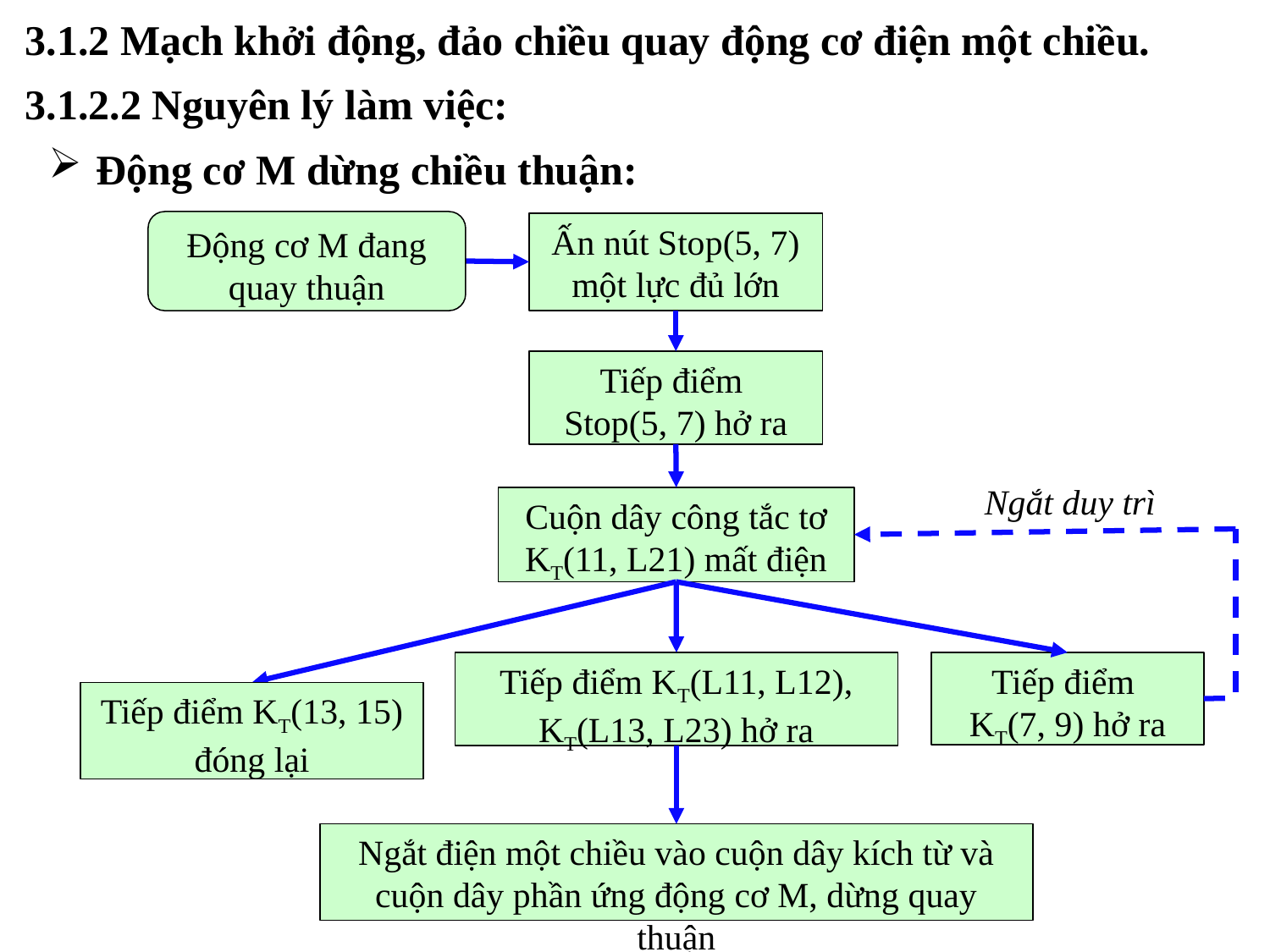

3.1.2 Mạch khởi động, đảo chiều quay động cơ điện một chiều.
3.1.2.2 Nguyên lý làm việc:
Động cơ M dừng chiều thuận:
Động cơ M đang quay thuận
Ấn nút Stop(5, 7) một lực đủ lớn
Tiếp điểm
Stop(5, 7) hở ra
Ngắt duy trì
Cuộn dây công tắc tơ KT(11, L21) mất điện
Tiếp điểm KT(L11, L12), KT(L13, L23) hở ra
Tiếp điểm
KT(7, 9) hở ra
Tiếp điểm KT(13, 15) đóng lại
Ngắt điện một chiều vào cuộn dây kích từ và cuộn dây phần ứng động cơ M, dừng quay thuận